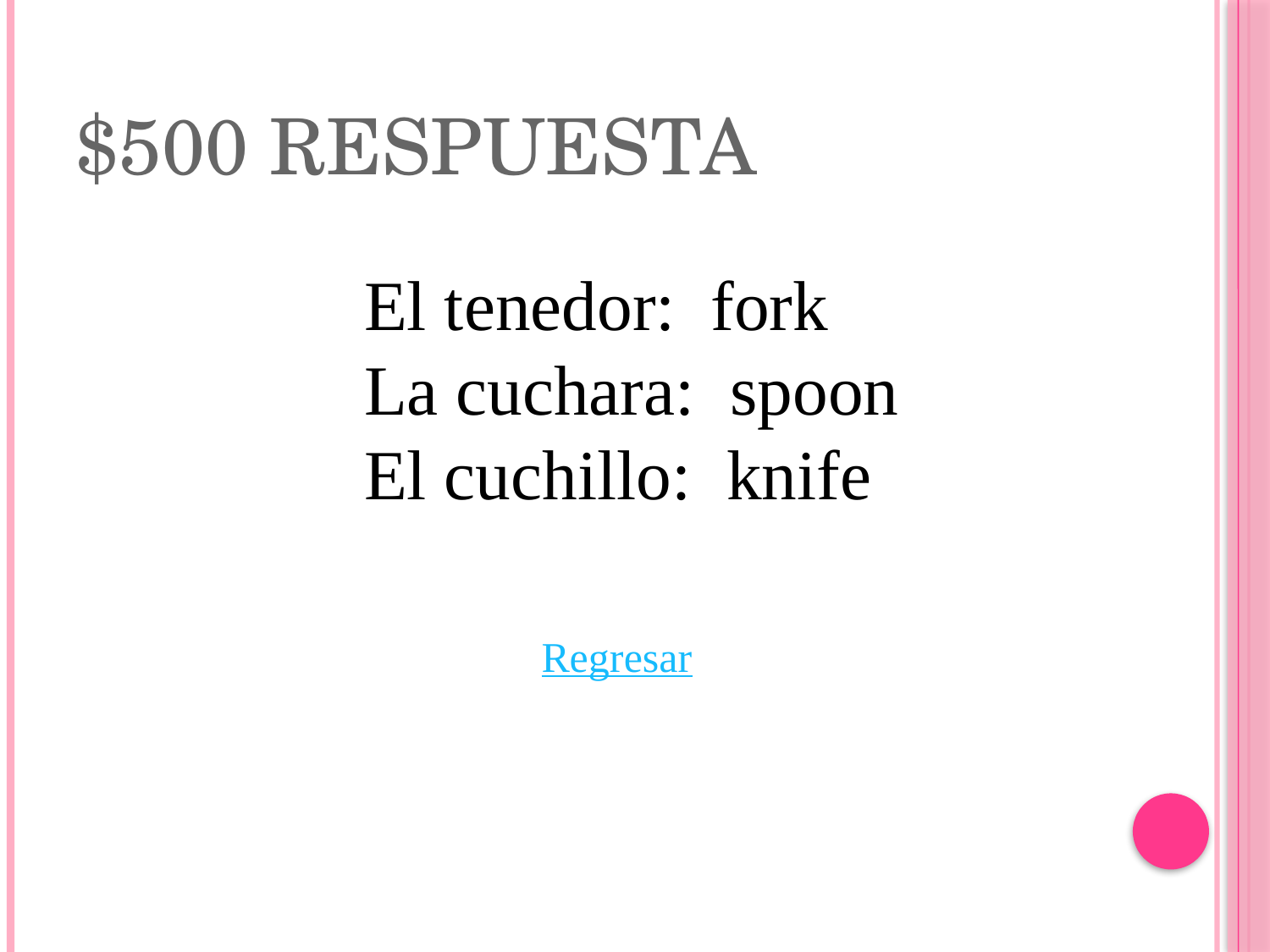

# $500 Respuesta
El tenedor:  fork
La cuchara:  spoon
El cuchillo:  knife

Regresar